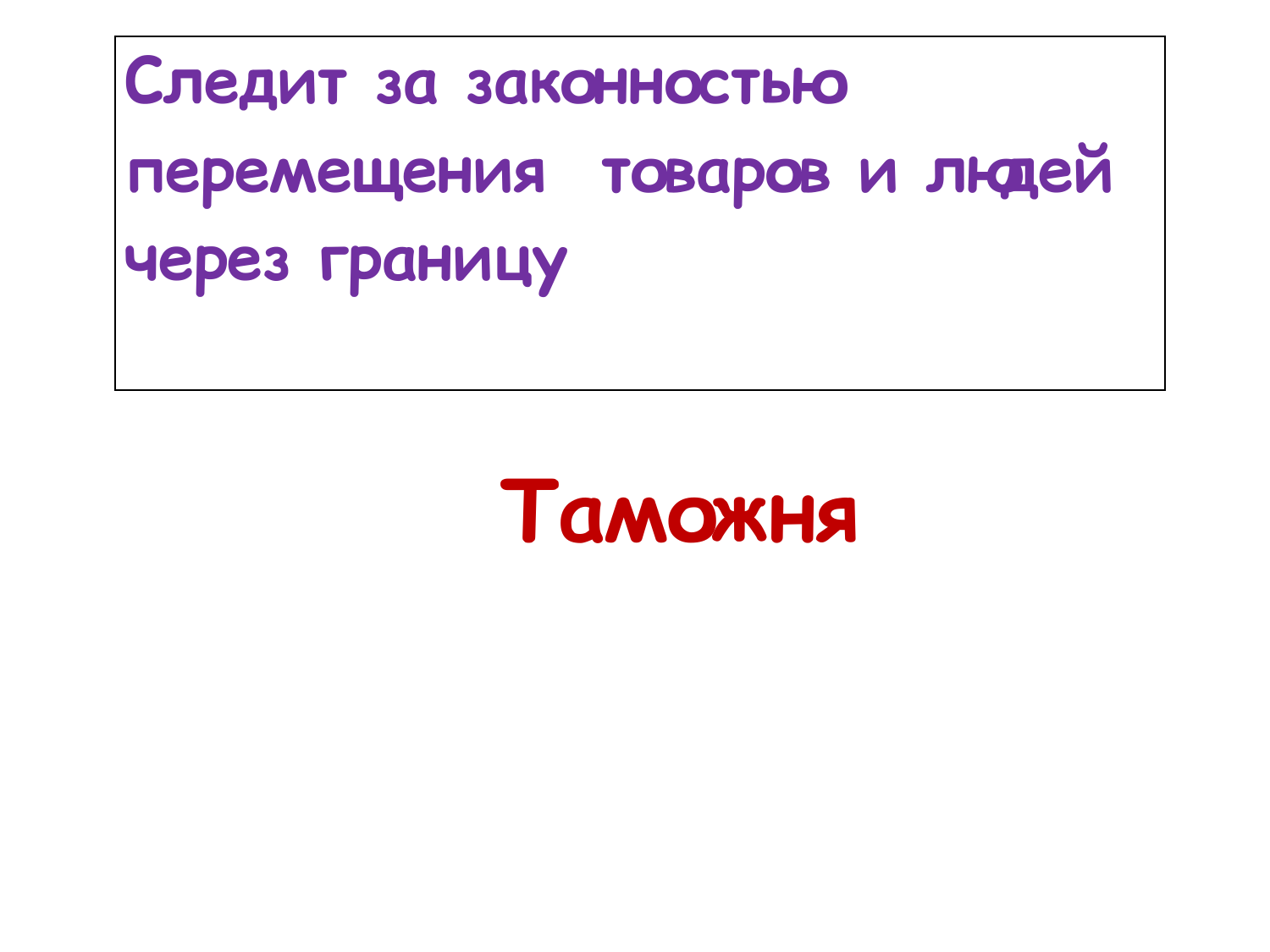

| Следит за законностью перемещения товаров и людей через границу |
| --- |
Таможня